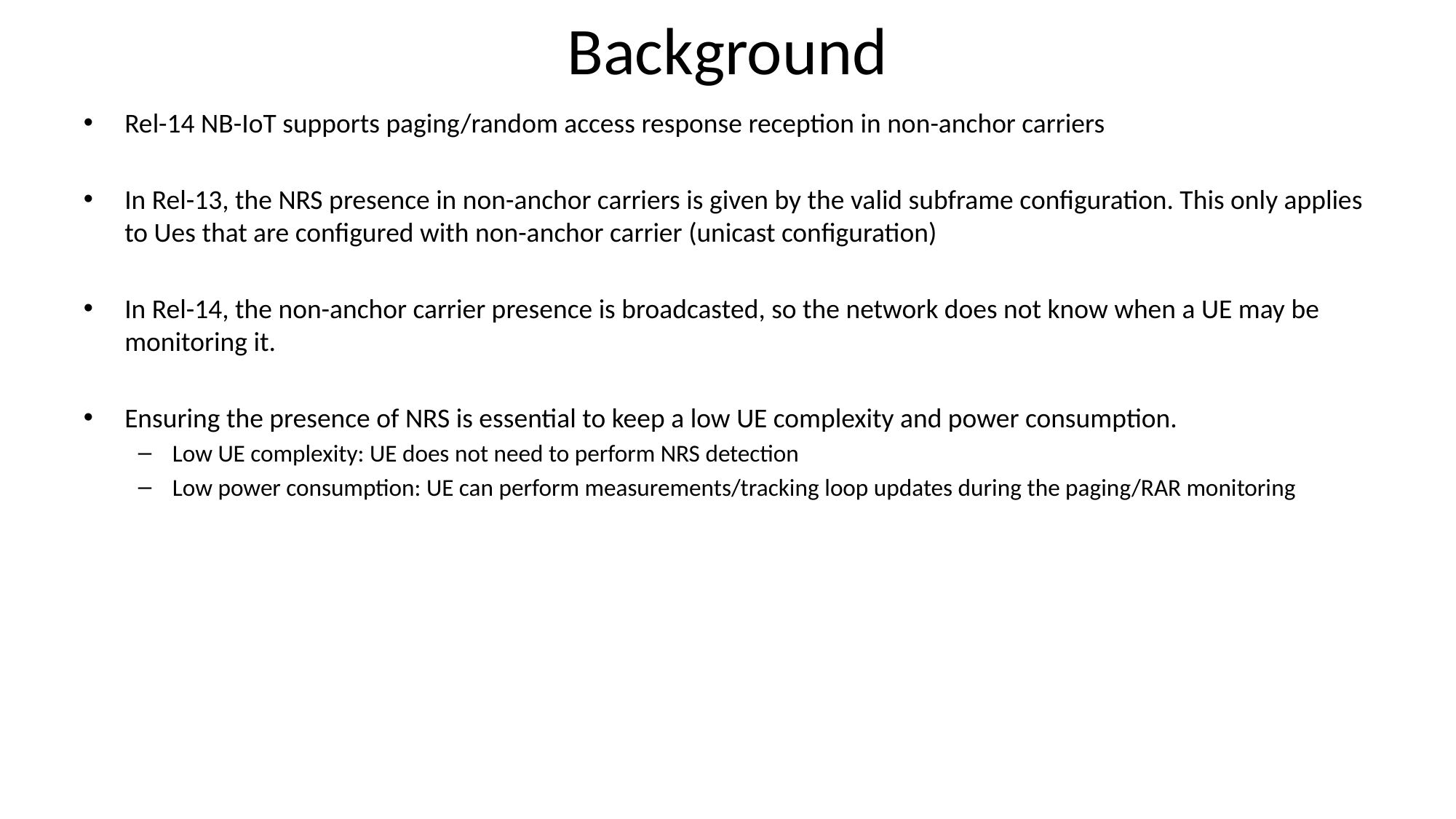

# Background
Rel-14 NB-IoT supports paging/random access response reception in non-anchor carriers

In Rel-13, the NRS presence in non-anchor carriers is given by the valid subframe configuration. This only applies to Ues that are configured with non-anchor carrier (unicast configuration)

In Rel-14, the non-anchor carrier presence is broadcasted, so the network does not know when a UE may be monitoring it.

Ensuring the presence of NRS is essential to keep a low UE complexity and power consumption.
Low UE complexity: UE does not need to perform NRS detection
Low power consumption: UE can perform measurements/tracking loop updates during the paging/RAR monitoring